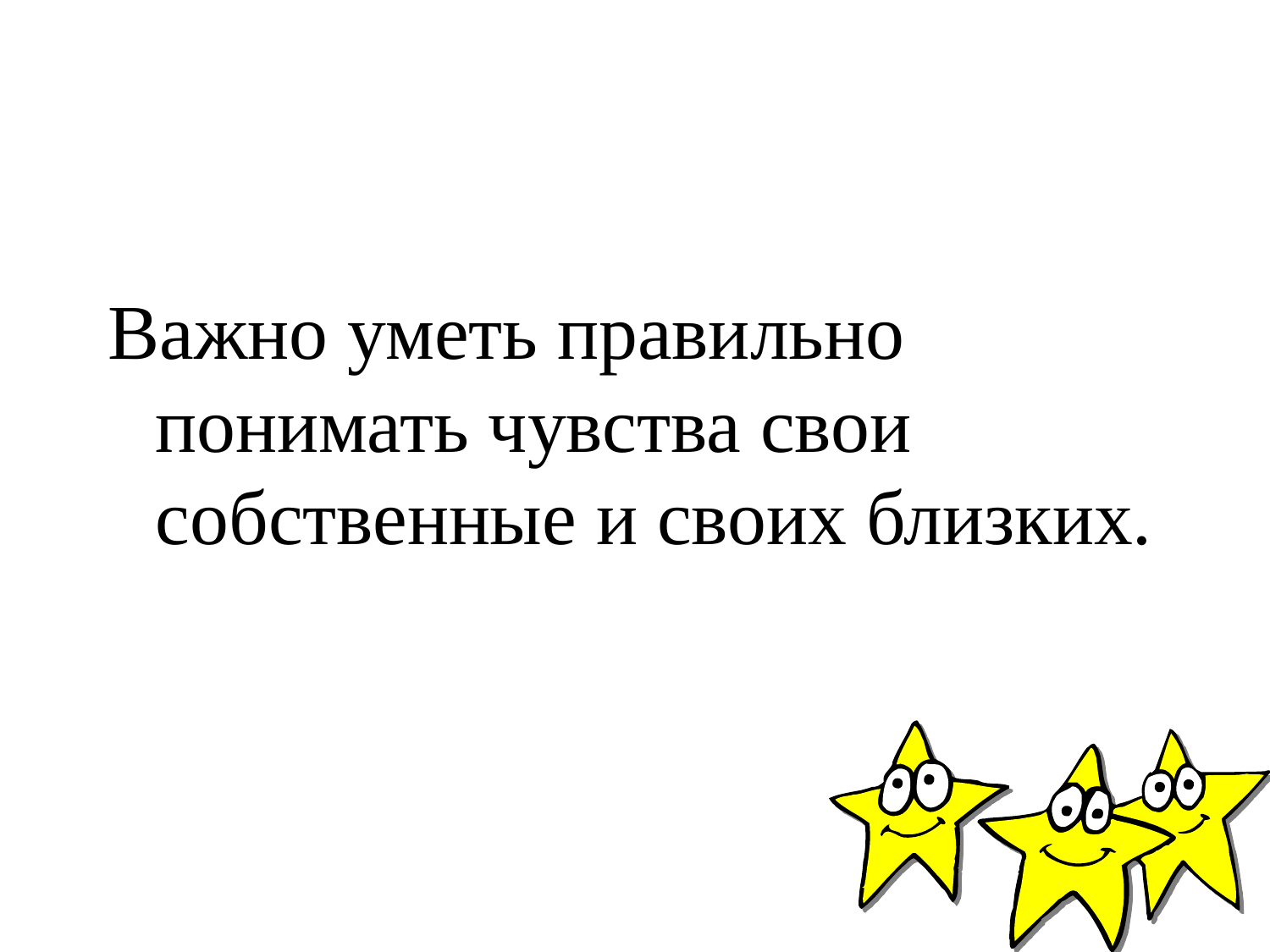

#
Важно уметь правильно понимать чувства свои собственные и своих близких.